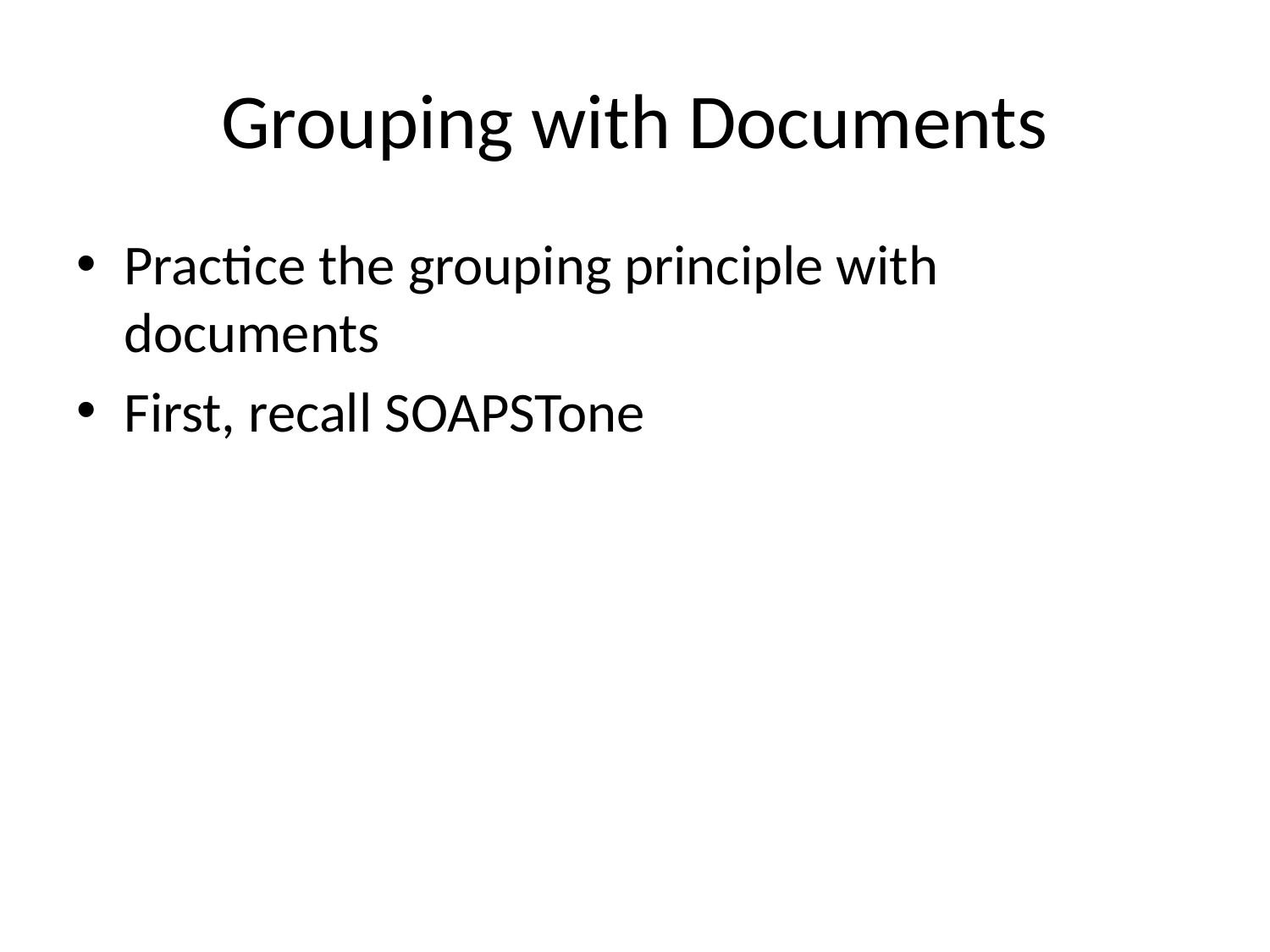

# Grouping with Documents
Practice the grouping principle with documents
First, recall SOAPSTone